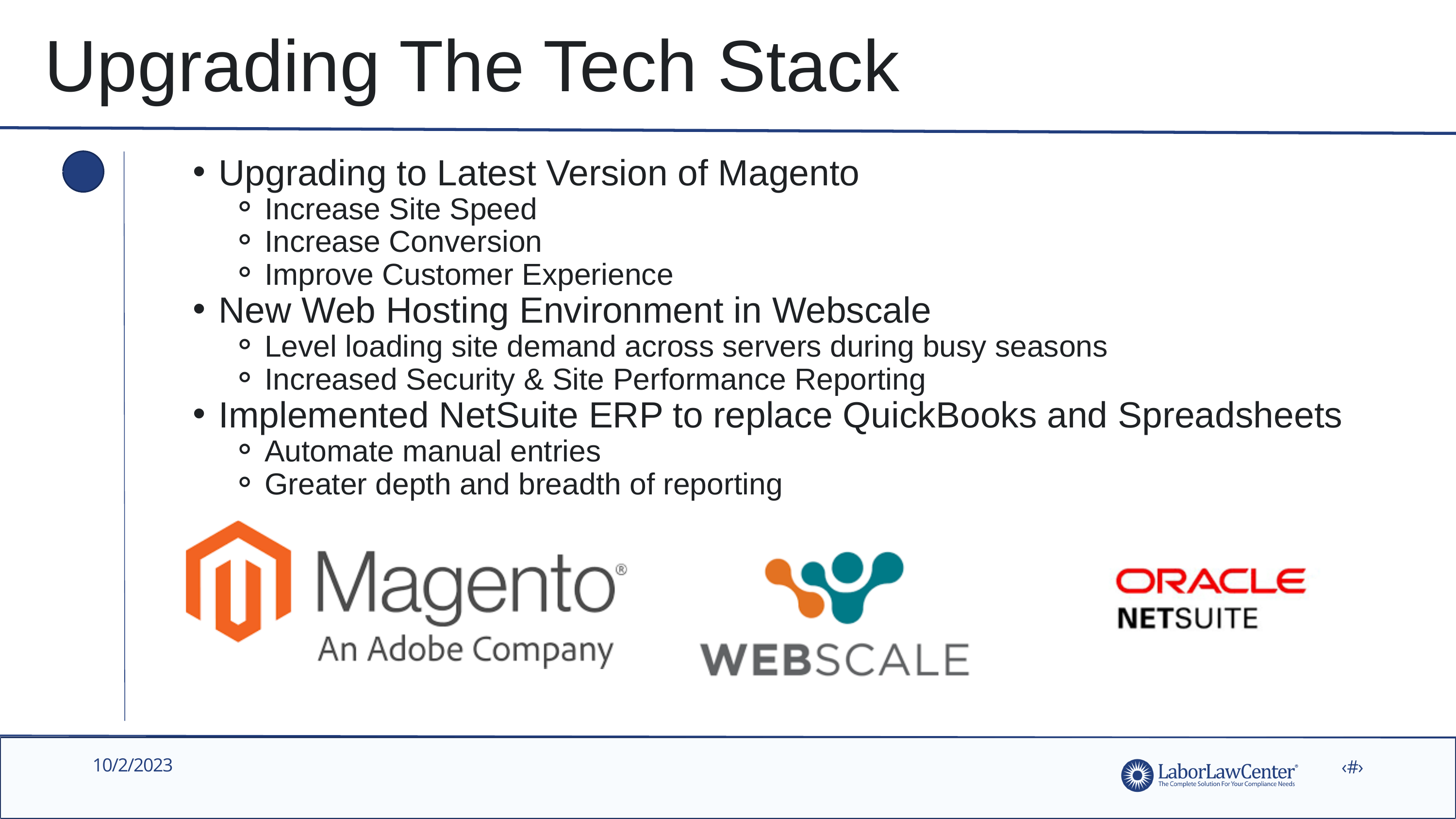

Upgrading The Tech Stack

Upgrading to Latest Version of Magento
Increase Site Speed
Increase Conversion
Improve Customer Experience
New Web Hosting Environment in Webscale
Level loading site demand across servers during busy seasons
Increased Security & Site Performance Reporting
Implemented NetSuite ERP to replace QuickBooks and Spreadsheets
Automate manual entries
Greater depth and breadth of reporting

10/2/2023
‹#›